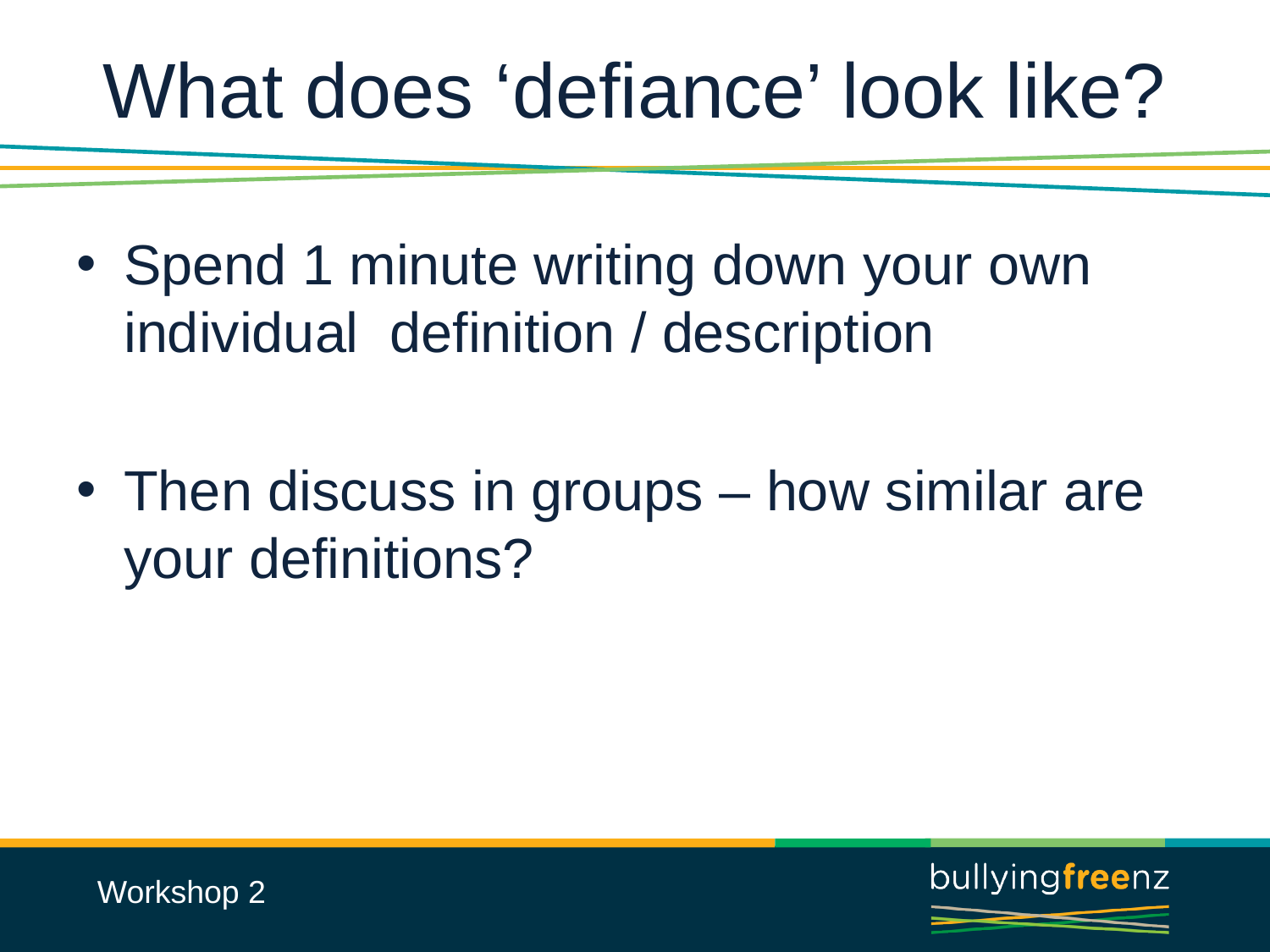

# What does ‘defiance’ look like?
Spend 1 minute writing down your own individual  definition / description

Then discuss in groups – how similar are your definitions?

Workshop 2